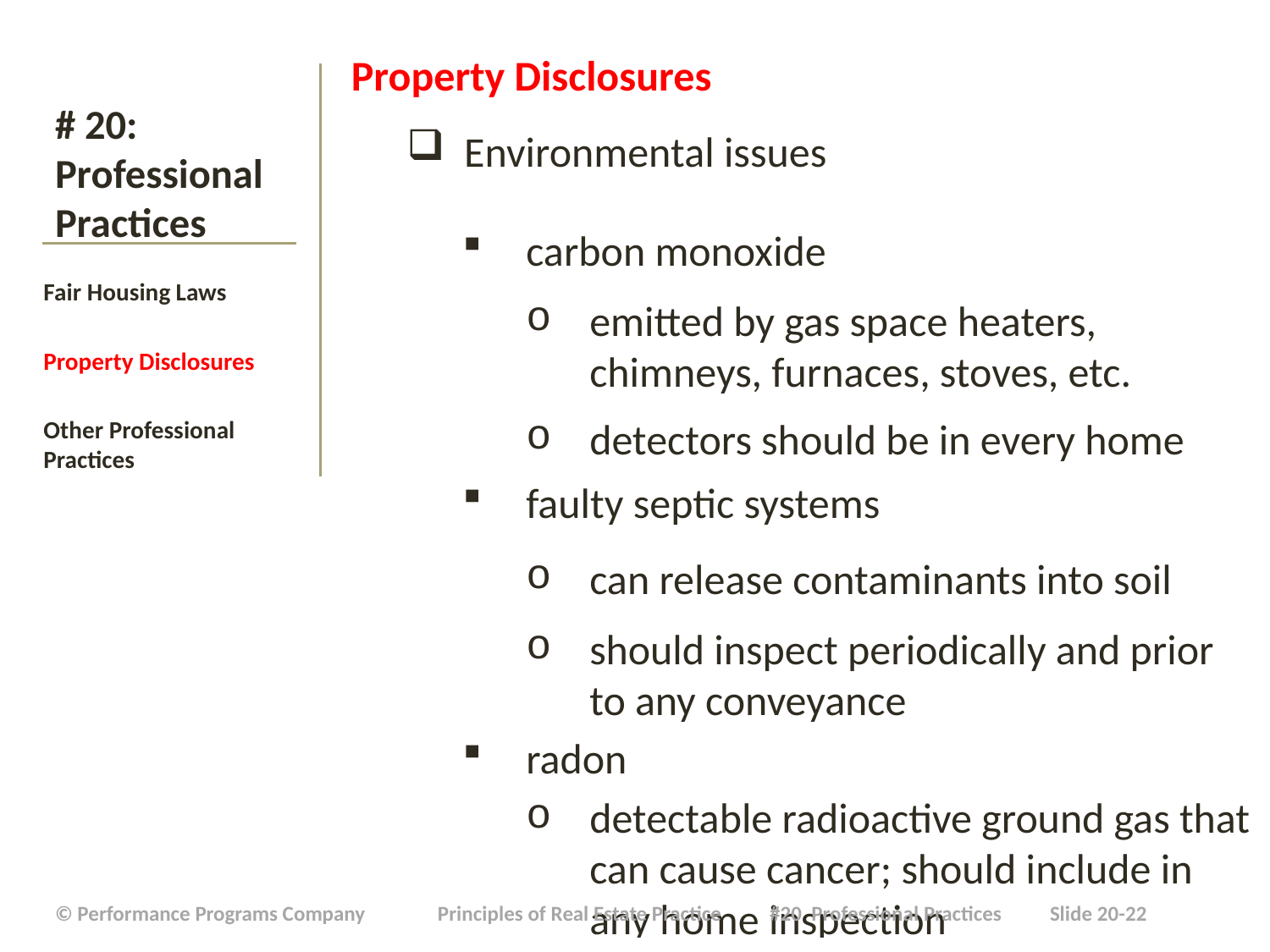

Property Disclosures

  Environmental issues

carbon monoxide
emitted by gas space heaters, chimneys, furnaces, stoves, etc.
detectors should be in every home
faulty septic systems
can release contaminants into soil
should inspect periodically and prior to any conveyance
radon
detectable radioactive ground gas that can cause cancer; should include in any home inspection
# # 20: Professional Practices

Fair Housing Laws

Property Disclosures

Other Professional Practices

| © Performance Programs Company Principles of Real Estate Practice #20 Professional Practices Slide 20-22 |
| --- |